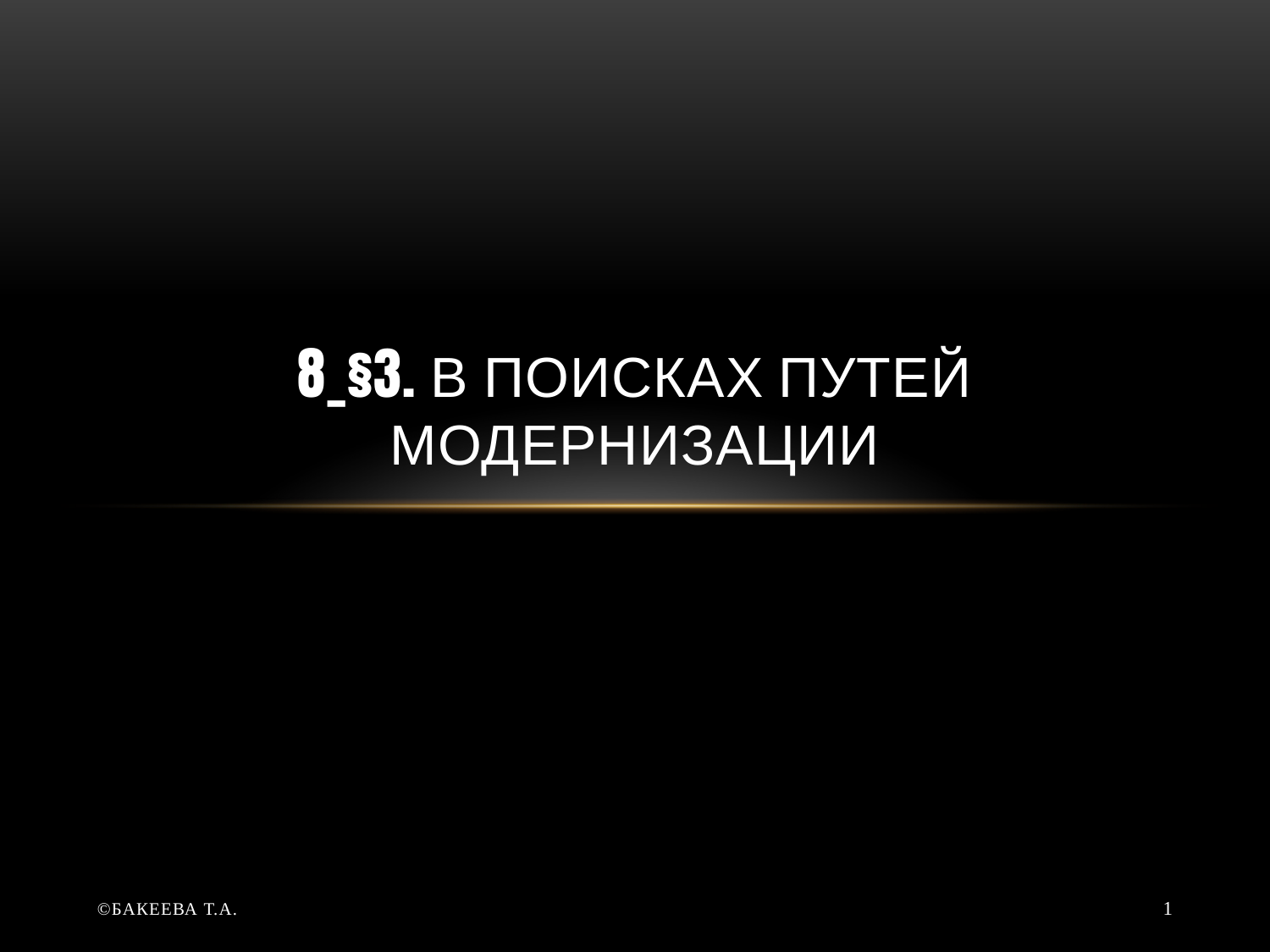

# 8_§3. В поисках путей модернизации
©Бакеева Т.А.
1